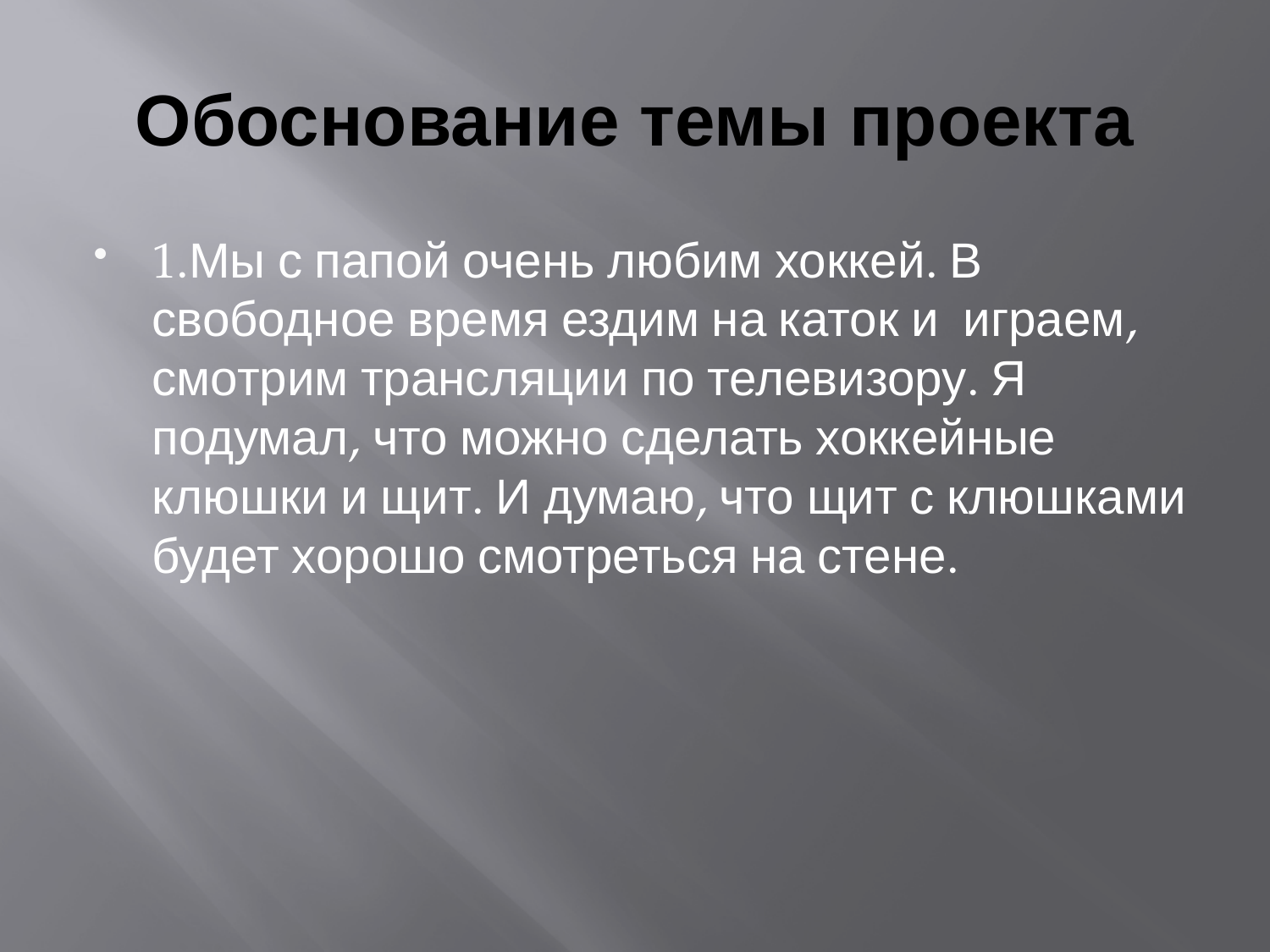

# Обоснование темы проекта
1.Мы с папой очень любим хоккей. В свободное время ездим на каток и  играем, смотрим трансляции по телевизору. Я подумал, что можно сделать хоккейные клюшки и щит. И думаю, что щит с клюшками будет хорошо смотреться на стене.